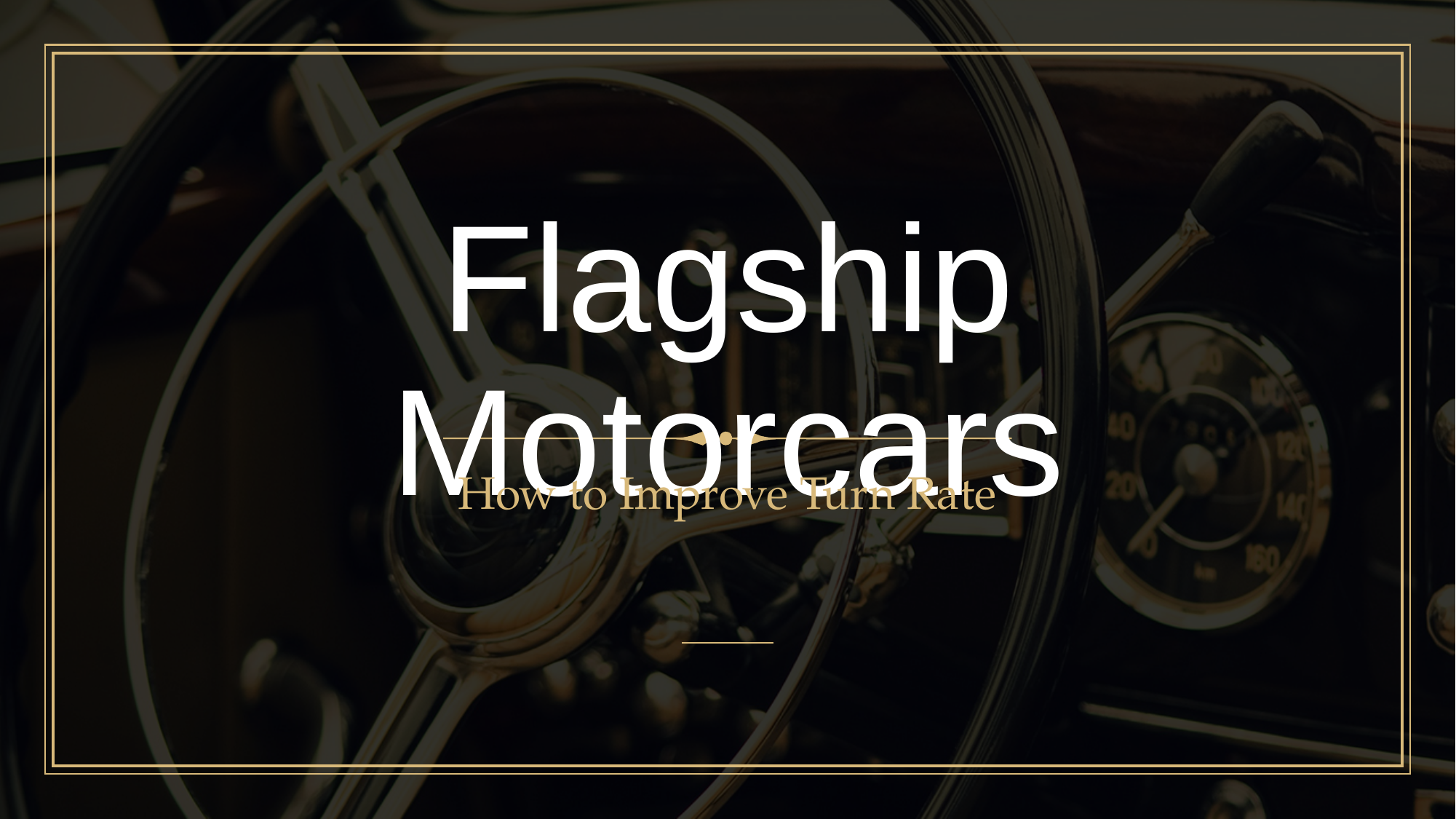

# Flagship Motorcars
How to Improve Turn Rate